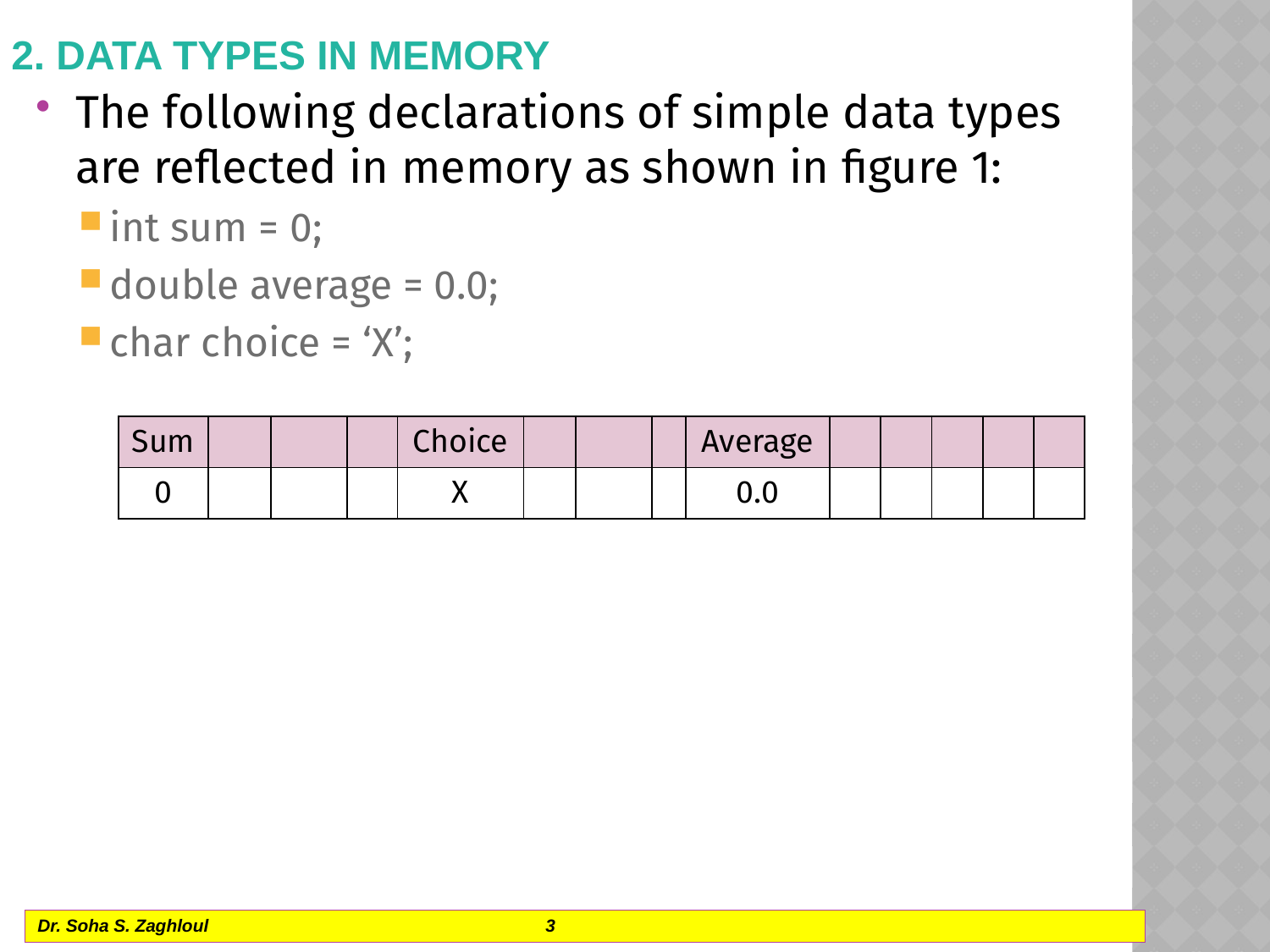

# 2. DATA TYPES in memory
The following declarations of simple data types are reflected in memory as shown in figure 1:
int sum = 0;
double average = 0.0;
char choice = ‘X’;

| Sum |  |  |  | Choice |  |  |  | Average |  |  |  |  |  |
| --- | --- | --- | --- | --- | --- | --- | --- | --- | --- | --- | --- | --- | --- |
| 0 |  |  |  | X |  |  |  | 0.0 |  |  |  |  |  |
Dr. Soha S. Zaghloul			3